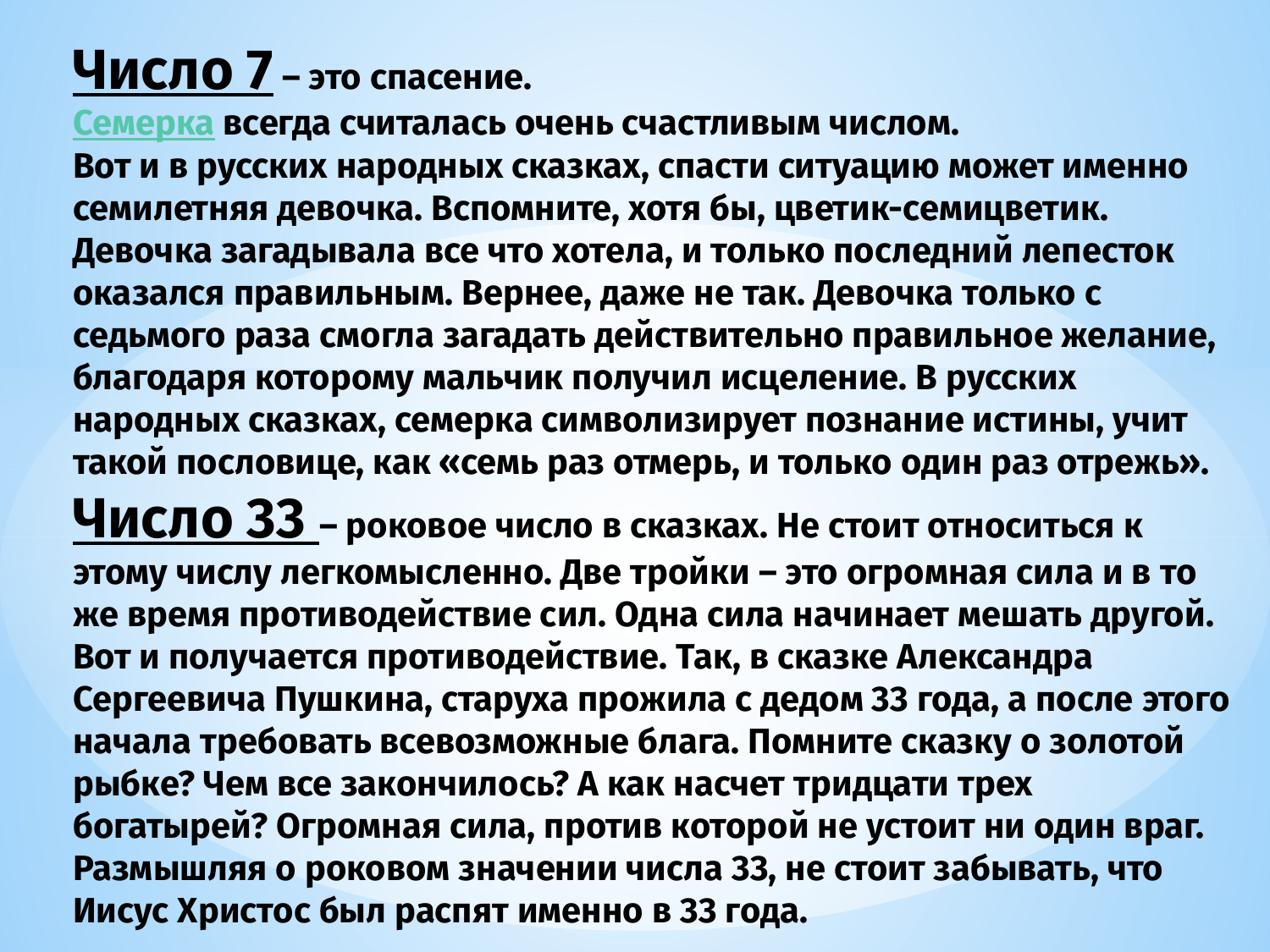

# Число 7 – это спасение. Семерка всегда считалась очень счастливым числом. Вот и в русских народных сказках, спасти ситуацию может именно семилетняя девочка. Вспомните, хотя бы, цветик-семицветик. Девочка загадывала все что хотела, и только последний лепесток оказался правильным. Вернее, даже не так. Девочка только с седьмого раза смогла загадать действительно правильное желание, благодаря которому мальчик получил исцеление. В русских народных сказках, семерка символизирует познание истины, учит такой пословице, как «семь раз отмерь, и только один раз отрежь». Число 33 – роковое число в сказках. Не стоит относиться к этому числу легкомысленно. Две тройки – это огромная сила и в то же время противодействие сил. Одна сила начинает мешать другой. Вот и получается противодействие. Так, в сказке Александра Сергеевича Пушкина, старуха прожила с дедом 33 года, а после этого начала требовать всевозможные блага. Помните сказку о золотой рыбке? Чем все закончилось? А как насчет тридцати трех богатырей? Огромная сила, против которой не устоит ни один враг. Размышляя о роковом значении числа 33, не стоит забывать, что Иисус Христос был распят именно в 33 года.